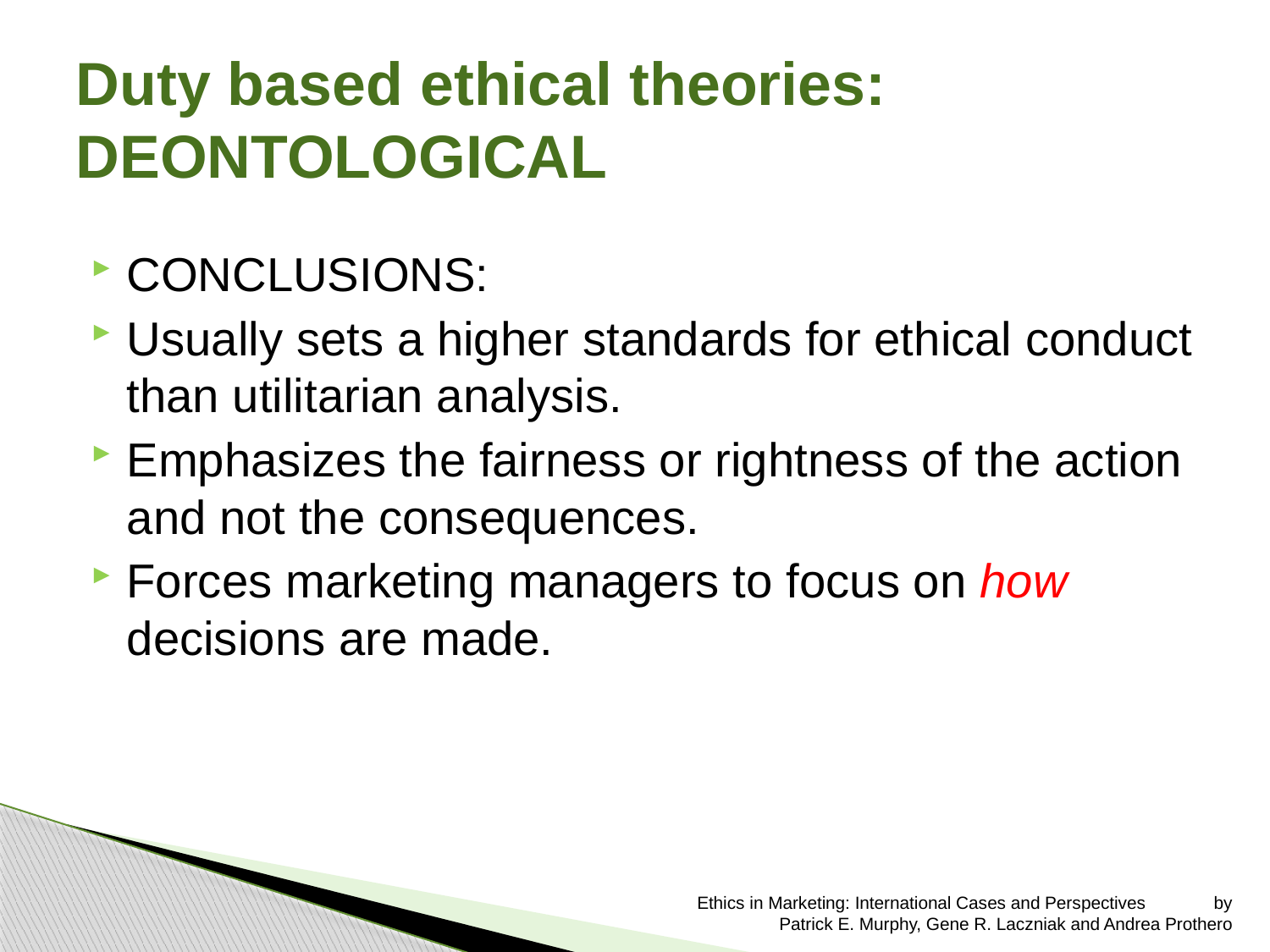

# Duty based ethical theories: DEONTOLOGICAL
CONCLUSIONS:
Usually sets a higher standards for ethical conduct than utilitarian analysis.
Emphasizes the fairness or rightness of the action and not the consequences.
Forces marketing managers to focus on how decisions are made.
     Ethics in Marketing: International Cases and Perspectives              by Patrick E. Murphy, Gene R. Laczniak and Andrea Prothero